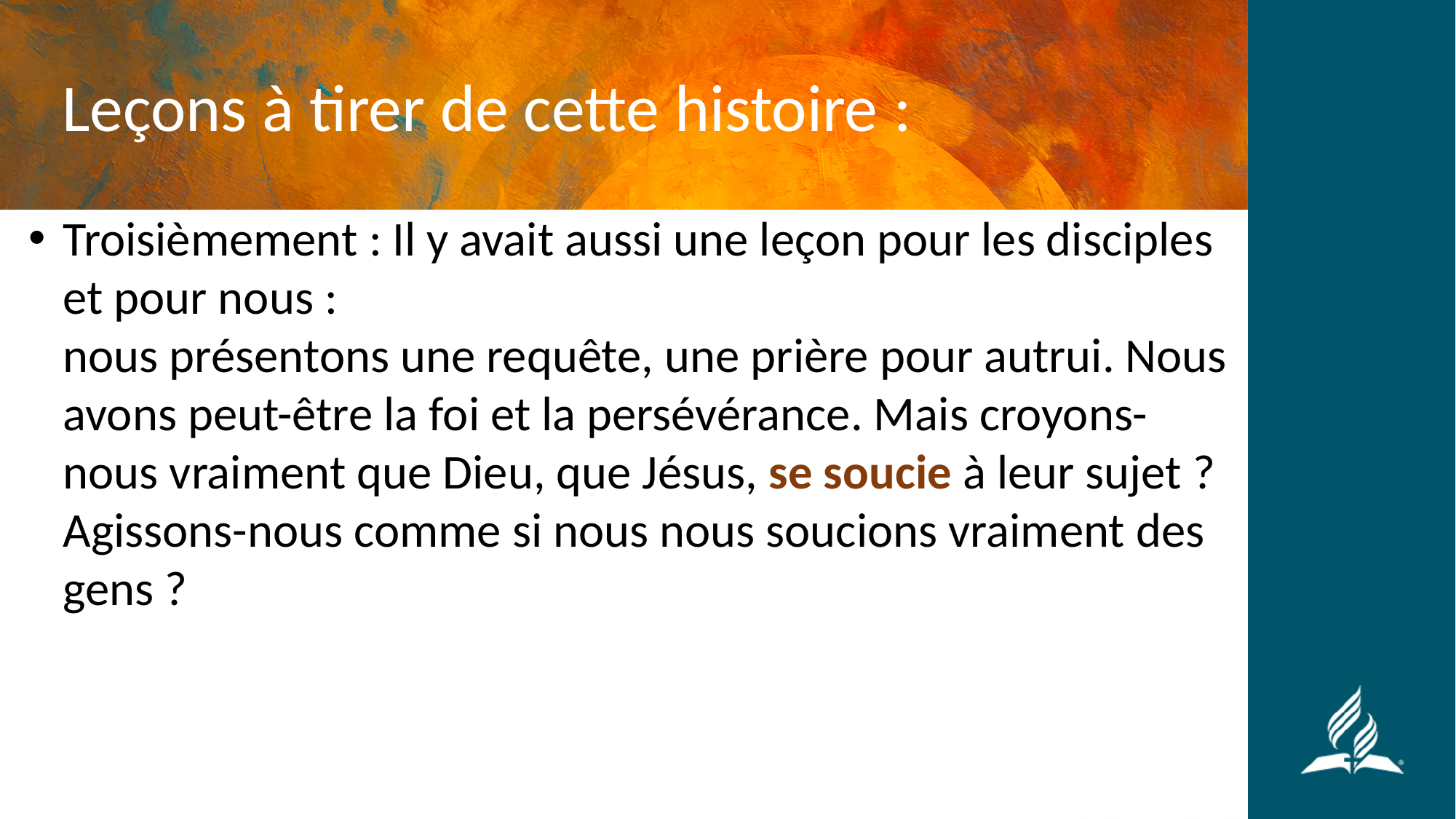

#
Leçons à tirer de cette histoire :
Troisièmement : Il y avait aussi une leçon pour les disciples et pour nous :
nous présentons une requête, une prière pour autrui. Nous avons peut-être la foi et la persévérance. Mais croyons-nous vraiment que Dieu, que Jésus, se soucie à leur sujet ? Agissons-nous comme si nous nous soucions vraiment des gens ?